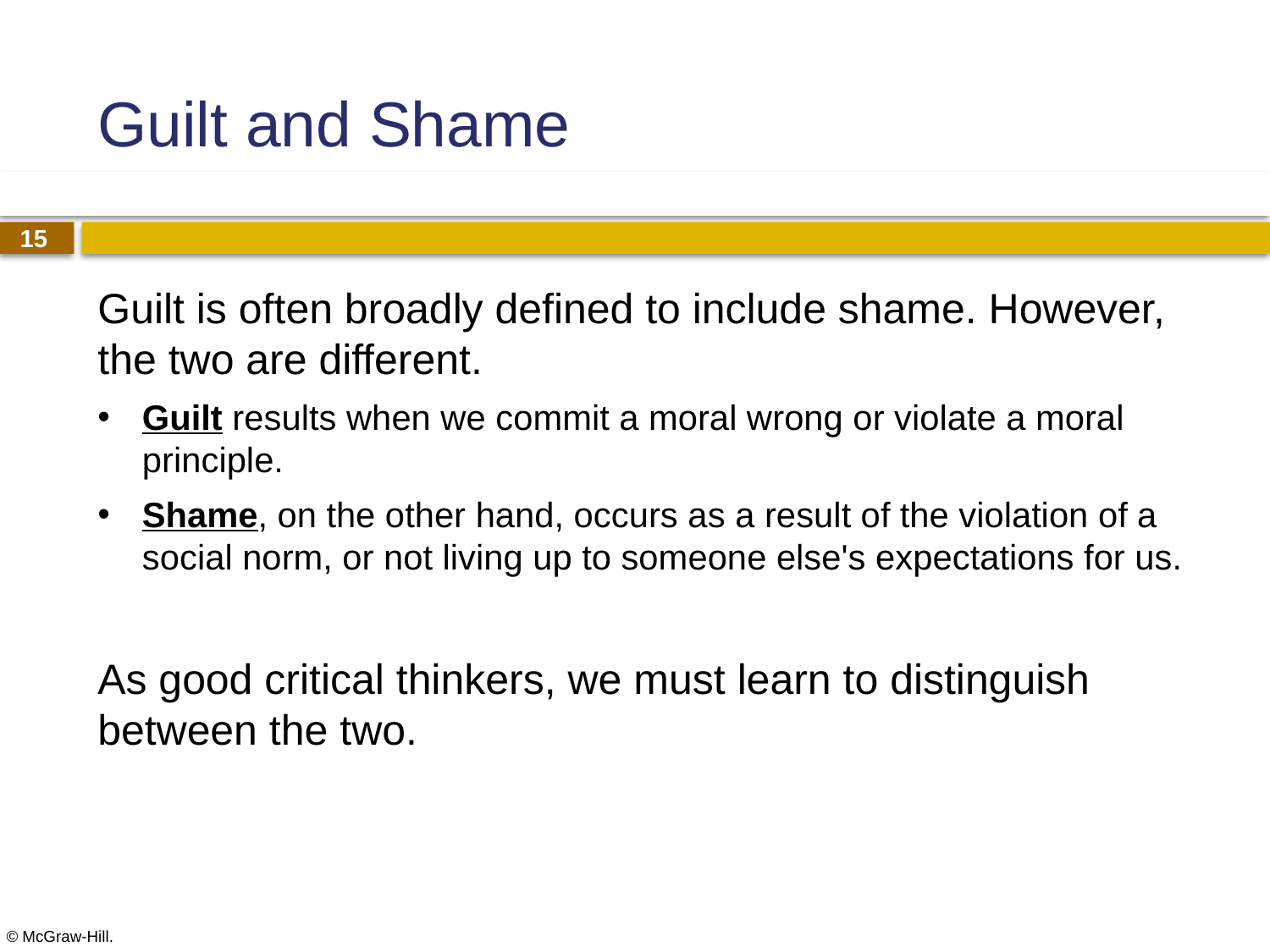

# Guilt and Shame
Guilt is often broadly defined to include shame. However, the two are different.
Guilt results when we commit a moral wrong or violate a moral principle.
Shame, on the other hand, occurs as a result of the violation of a social norm, or not living up to someone else's expectations for us.

As good critical thinkers, we must learn to distinguish between the two.